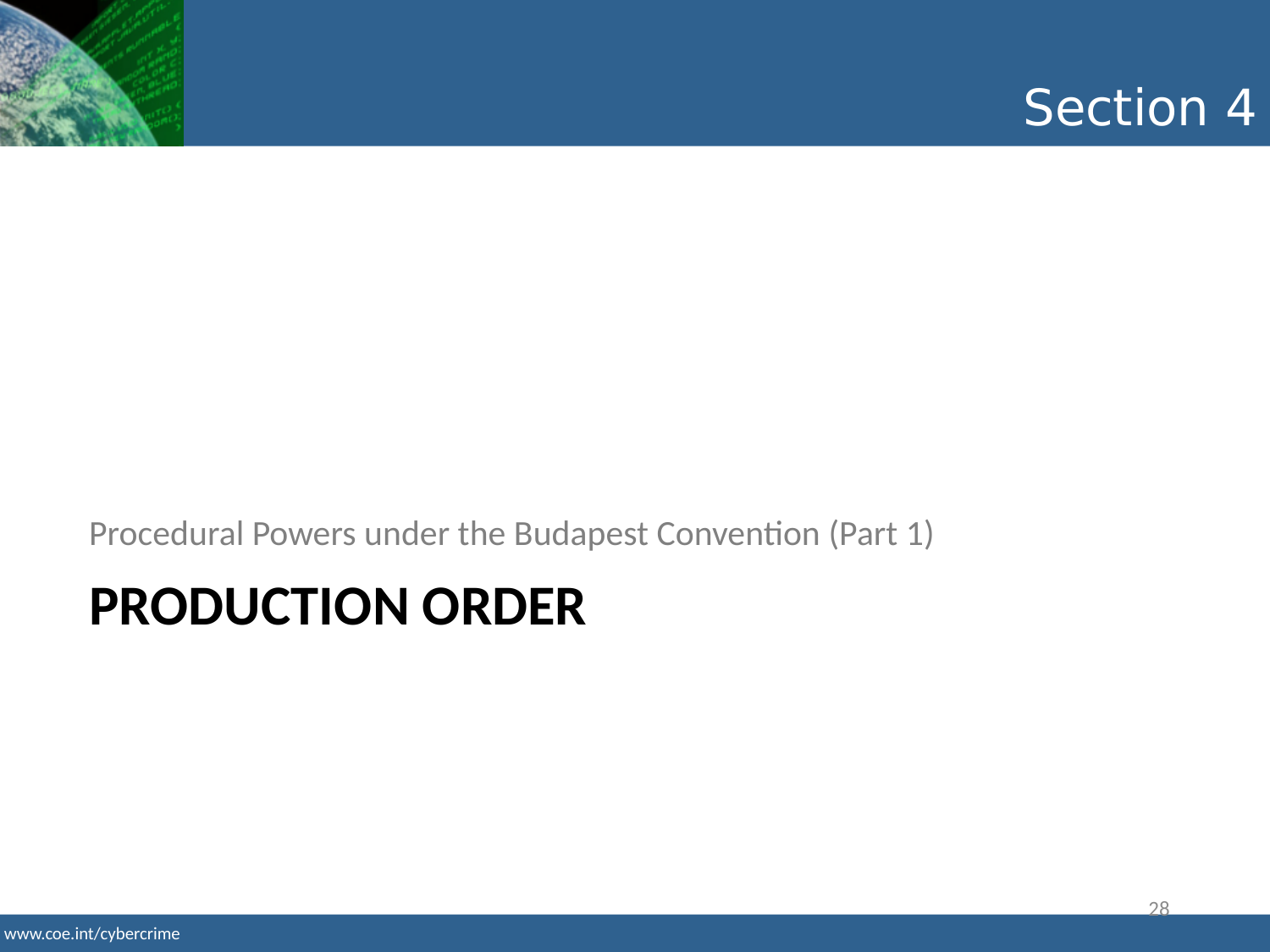

Section 4

Procedural Powers under the Budapest Convention (Part 1)

# Production order
28